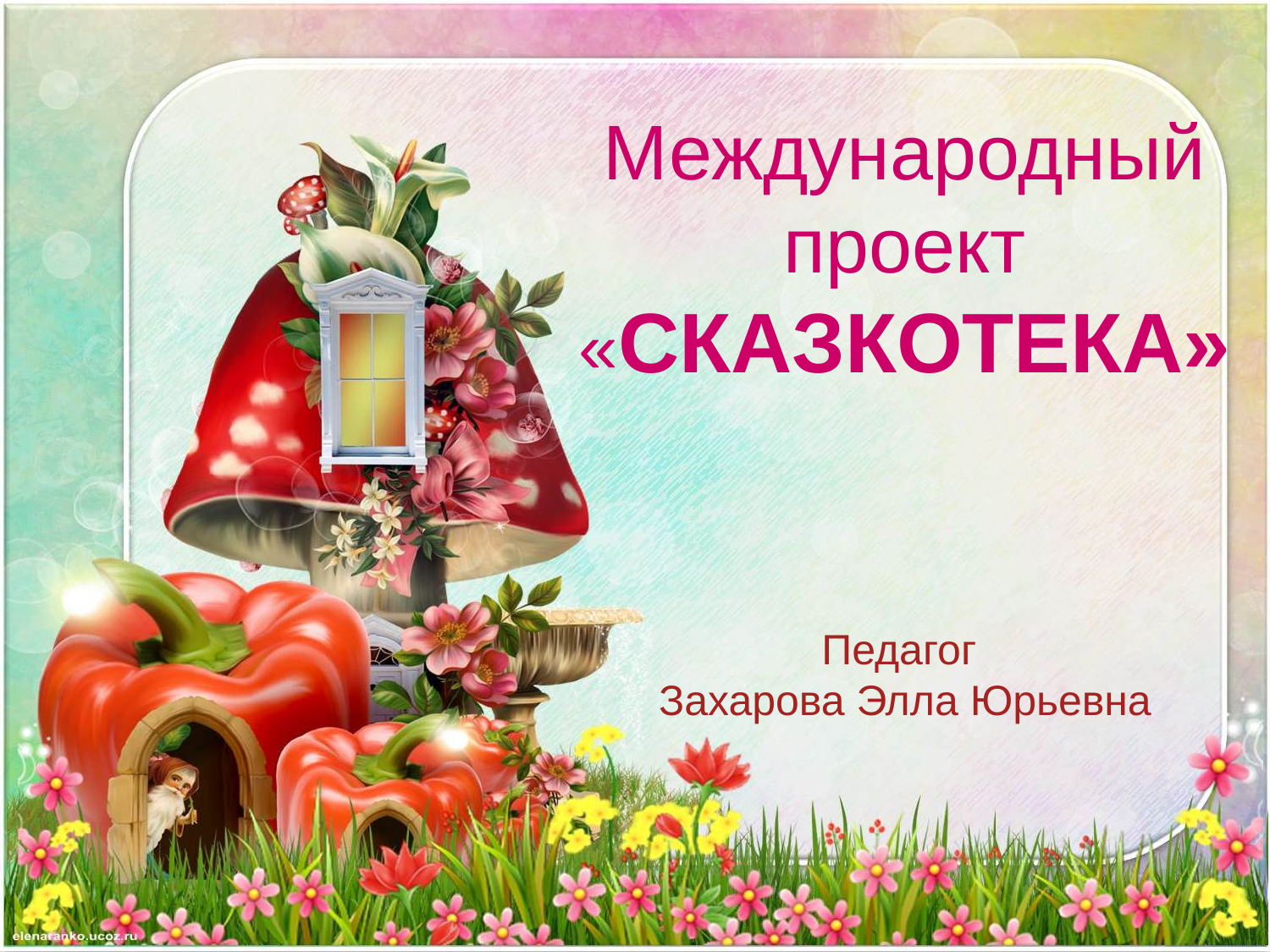

# Международный проект «СКАЗКОТЕКА»
Педагог
Захарова Элла Юрьевна